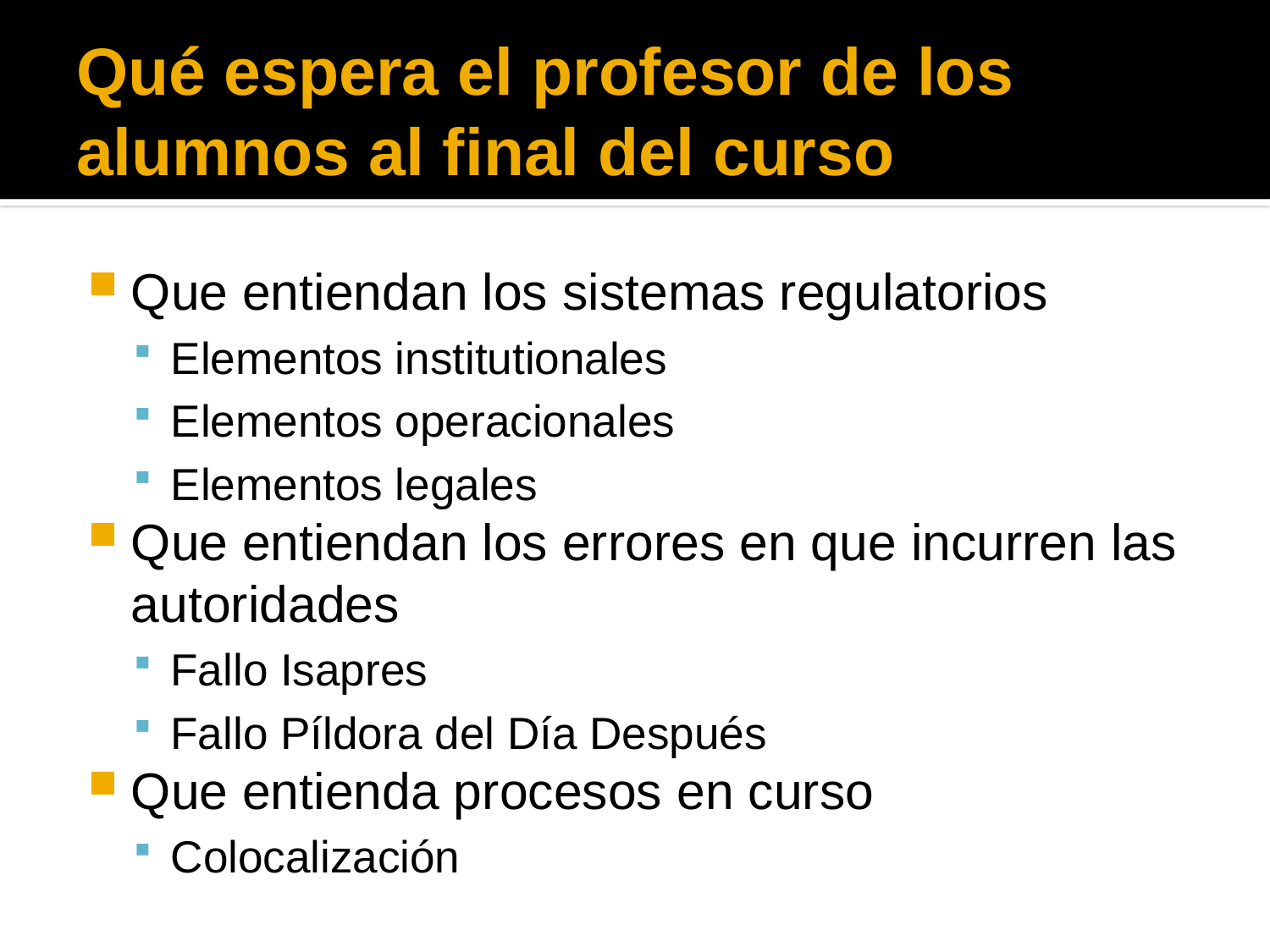

# Qué espera el profesor de los alumnos al final del curso
Que entiendan los sistemas regulatorios
Elementos institutionales
Elementos operacionales
Elementos legales
Que entiendan los errores en que incurren las autoridades
Fallo Isapres
Fallo Píldora del Día Después
Que entienda procesos en curso
Colocalización